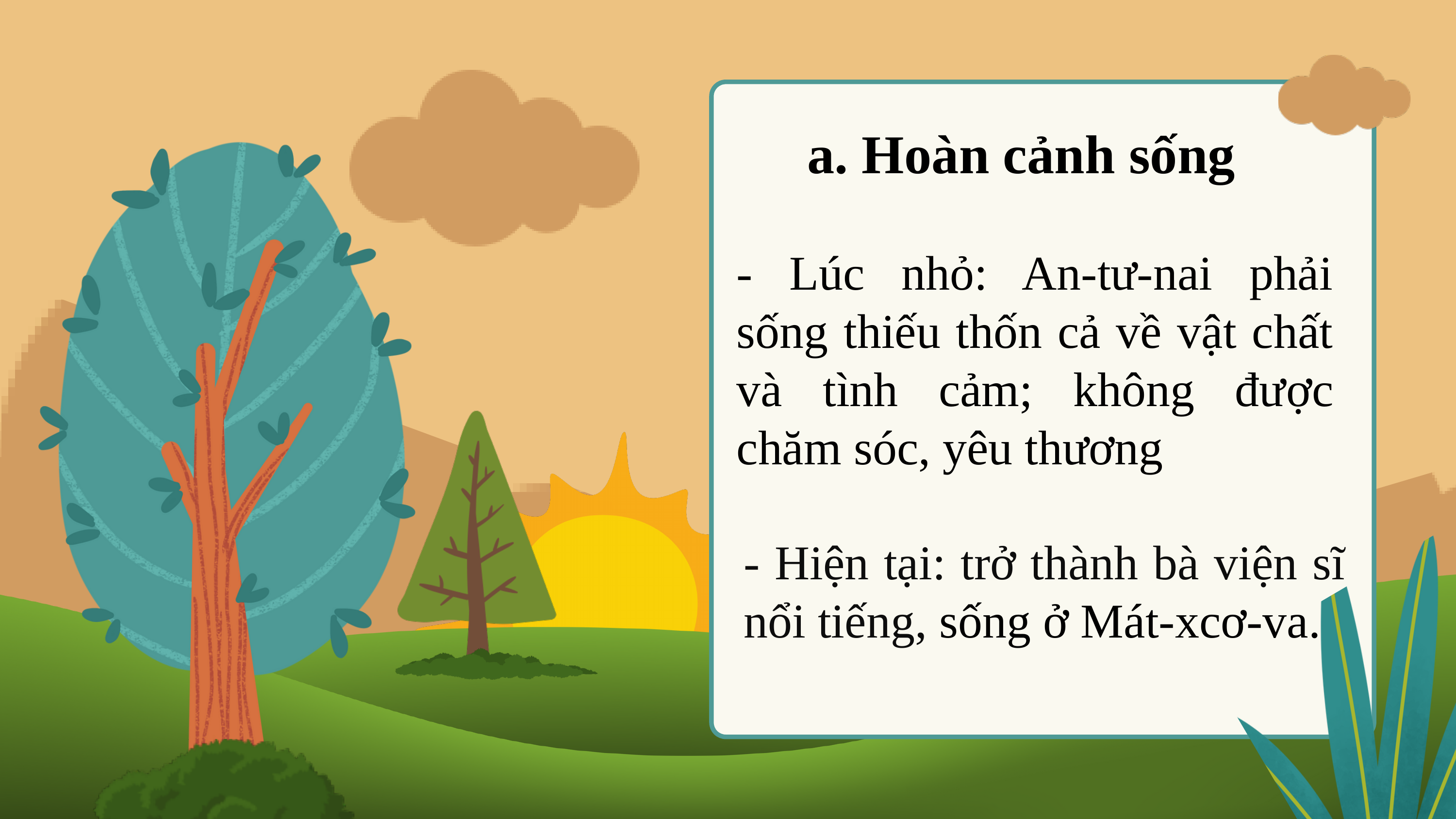

a. Hoàn cảnh sống

- Lúc nhỏ: An-tư-nai phải sống thiếu thốn cả về vật chất và tình cảm; không được chăm sóc, yêu thương

- Hiện tại: trở thành bà viện sĩ nổi tiếng, sống ở Mát-xcơ-va.